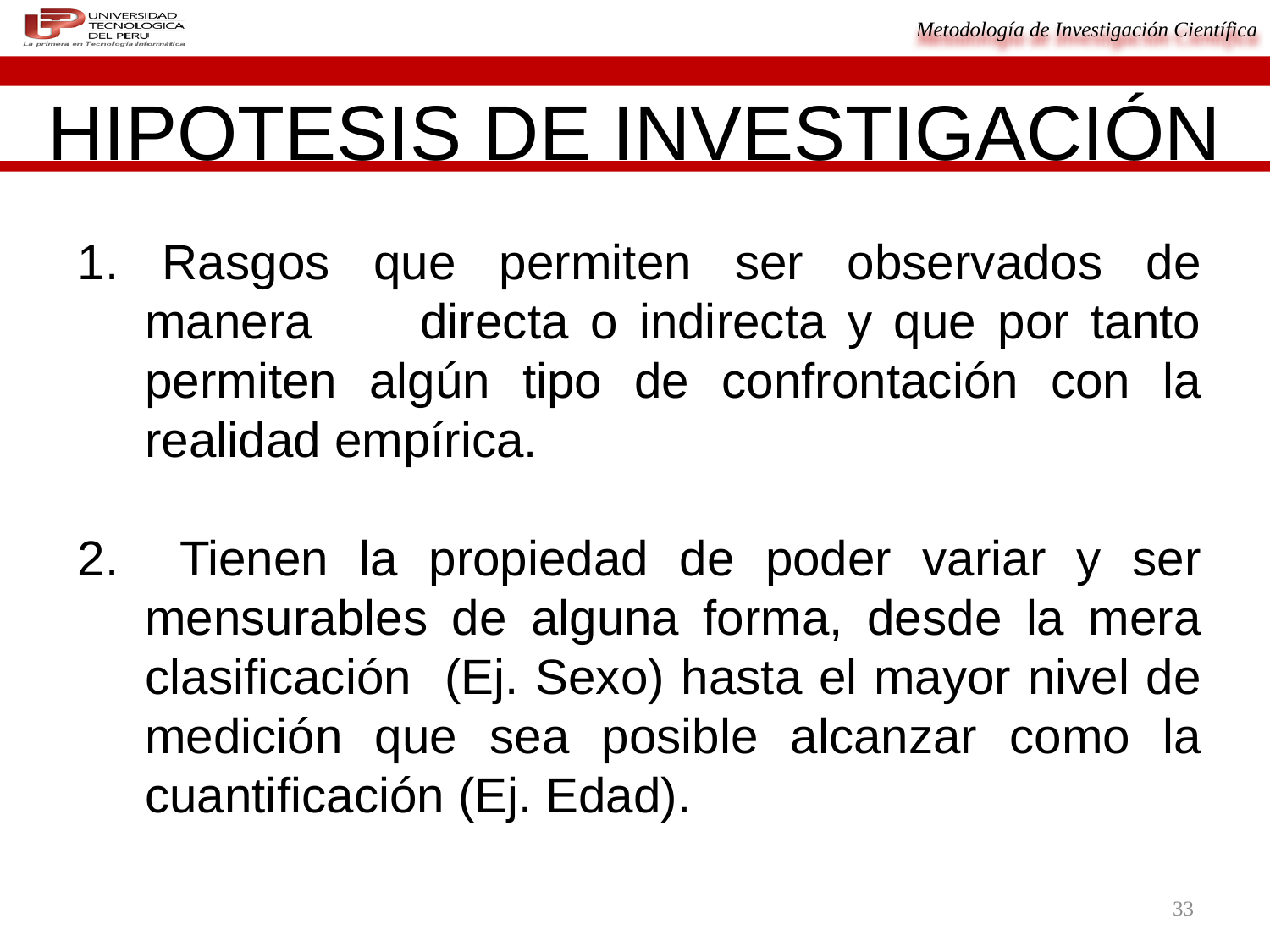

HIPOTESIS DE INVESTIGACIÓN
1. Rasgos que permiten ser observados de manera     directa o indirecta y que por tanto permiten algún tipo de confrontación con la realidad empírica.

2.  Tienen la propiedad de poder variar y ser mensurables de alguna forma, desde la mera clasificación  (Ej. Sexo) hasta el mayor nivel de medición que sea posible alcanzar como la cuantificación (Ej. Edad).
33